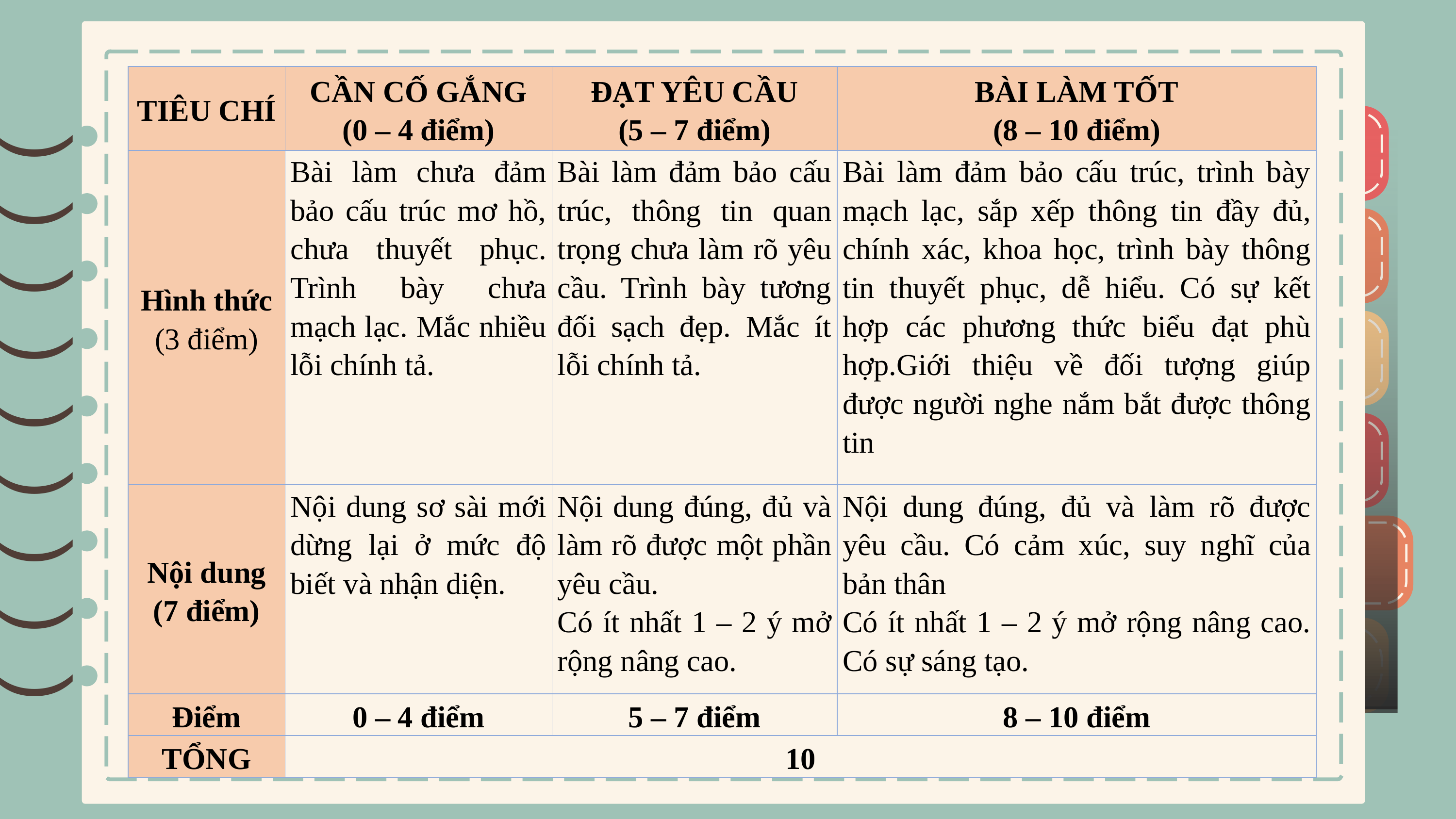

| TIÊU CHÍ | CẦN CỐ GẮNG (0 – 4 điểm) | ĐẠT YÊU CẦU (5 – 7 điểm) | BÀI LÀM TỐT (8 – 10 điểm) |
| --- | --- | --- | --- |
| Hình thức (3 điểm) | Bài làm chưa đảm bảo cấu trúc mơ hồ, chưa thuyết phục. Trình bày chưa mạch lạc. Mắc nhiều lỗi chính tả. | Bài làm đảm bảo cấu trúc, thông tin quan trọng chưa làm rõ yêu cầu. Trình bày tương đối sạch đẹp. Mắc ít lỗi chính tả. | Bài làm đảm bảo cấu trúc, trình bày mạch lạc, sắp xếp thông tin đầy đủ, chính xác, khoa học, trình bày thông tin thuyết phục, dễ hiểu. Có sự kết hợp các phương thức biểu đạt phù hợp.Giới thiệu về đối tượng giúp được người nghe nắm bắt được thông tin |
| Nội dung (7 điểm) | Nội dung sơ sài mới dừng lại ở mức độ biết và nhận diện. | Nội dung đúng, đủ và làm rõ được một phần yêu cầu. Có ít nhất 1 – 2 ý mở rộng nâng cao. | Nội dung đúng, đủ và làm rõ được yêu cầu. Có cảm xúc, suy nghĩ của bản thân Có ít nhất 1 – 2 ý mở rộng nâng cao. Có sự sáng tạo. |
| Điểm | 0 – 4 điểm | 5 – 7 điểm | 8 – 10 điểm |
| TỔNG | 10 |  |  |

)
)
)
)
)
)
)
)
)

)
)
)
)
)
)
)
)
)